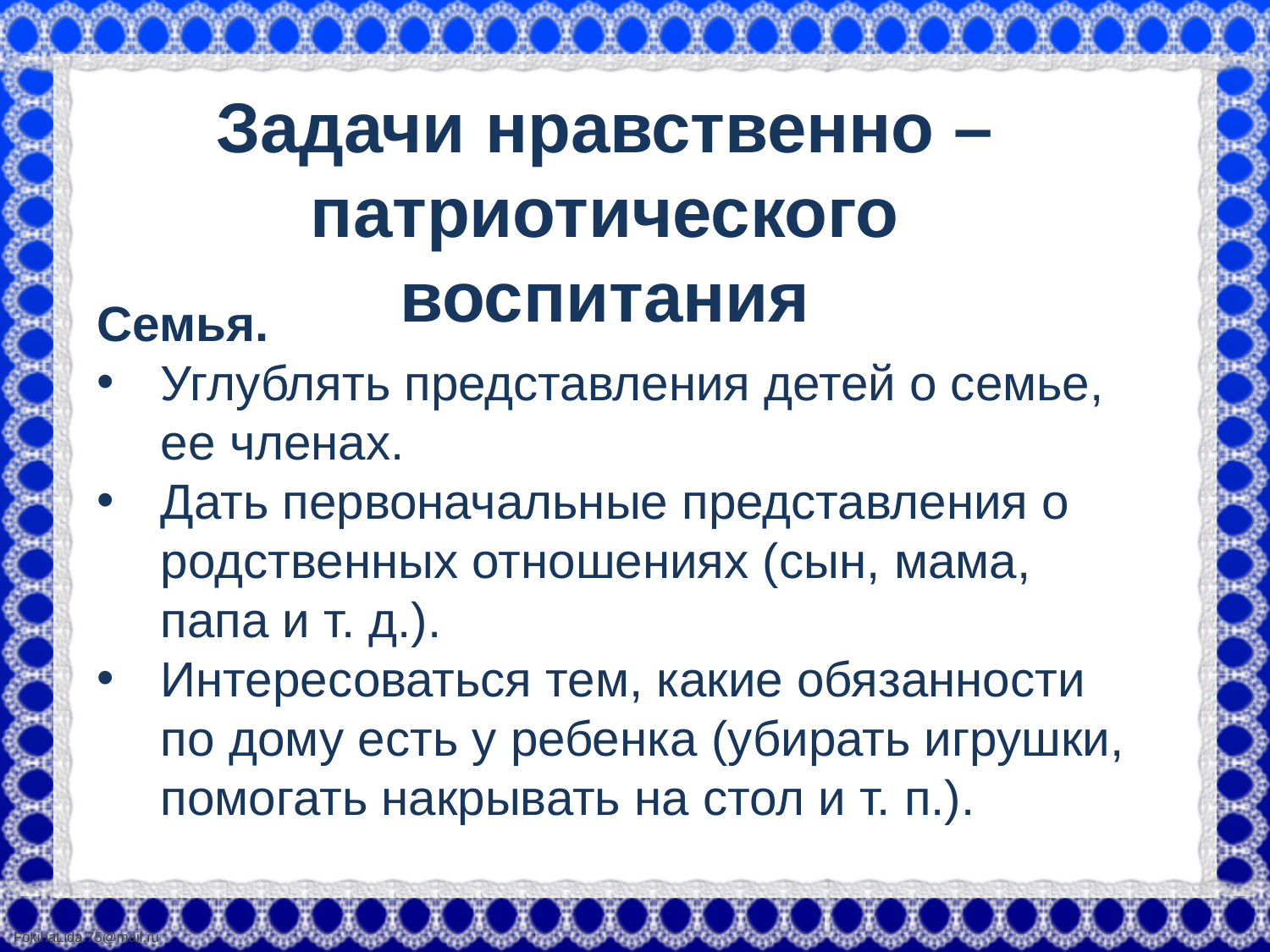

Задачи нравственно – патриотического воспитания

Семья.
Углублять представления детей о семье, ее членах.
Дать первоначальные представления о родственных отношениях (сын, мама, папа и т. д.).
Интересоваться тем, какие обязанности по дому есть у ребенка (убирать игрушки, помогать накрывать на стол и т. п.).